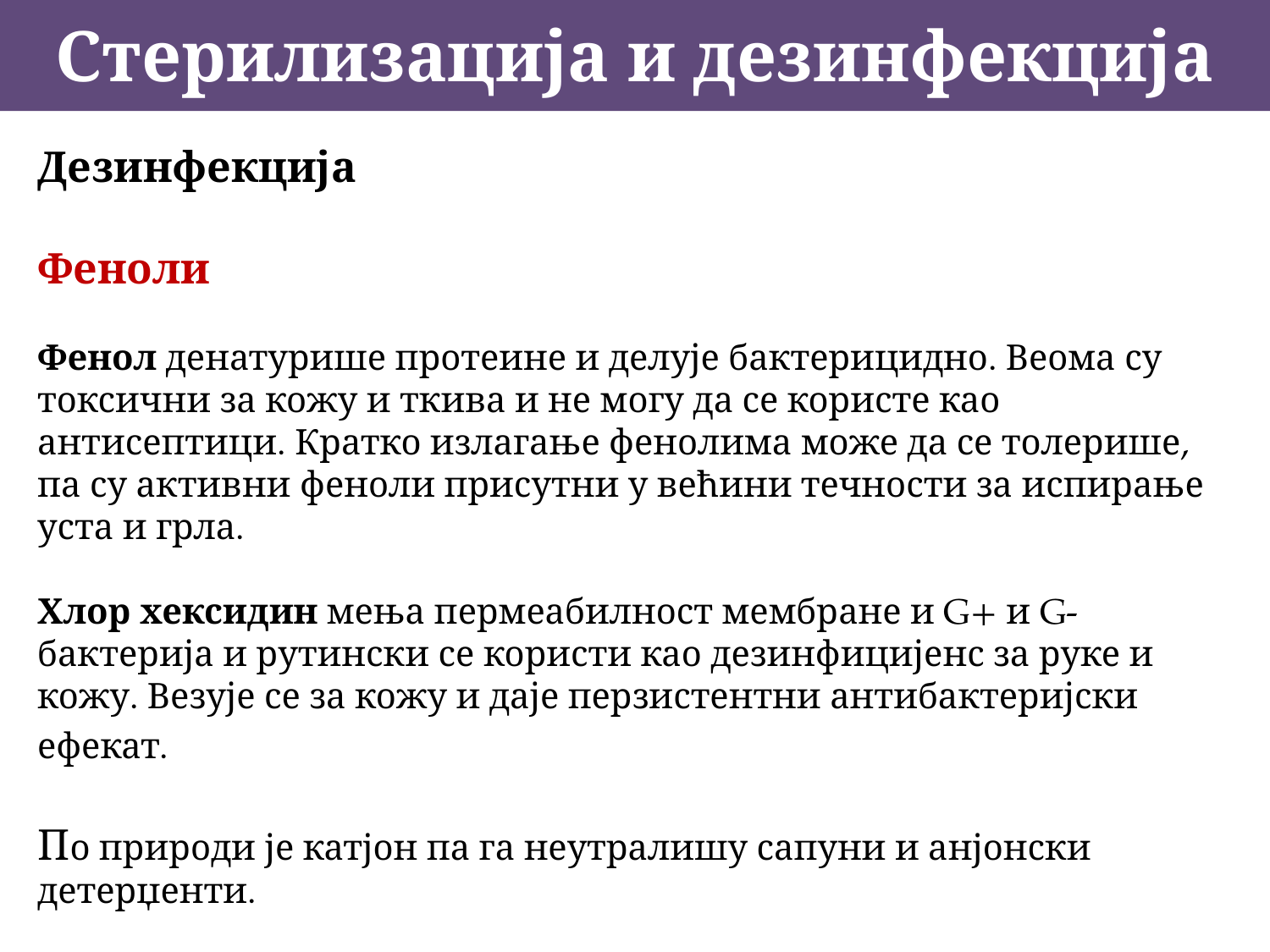

Стерилизација и дезинфекција
Дезинфекција

Феноли

Фенол денатурише протеине и делује бактерицидно. Веома су токсични за кожу и ткива и не могу да се користе као антисептици. Кратко излагање фенолима може да се толерише, па су активни феноли присутни у већини течности за испирање уста и грла.

Хлор хексидин мења пермеабилност мембране и G+ и G- бактерија и рутински се користи као дезинфицијенс за руке и кожу. Везује се за кожу и даје перзистентни антибактеријски ефекат.

По природи је катјон па га неутралишу сапуни и анјонски детерџенти.